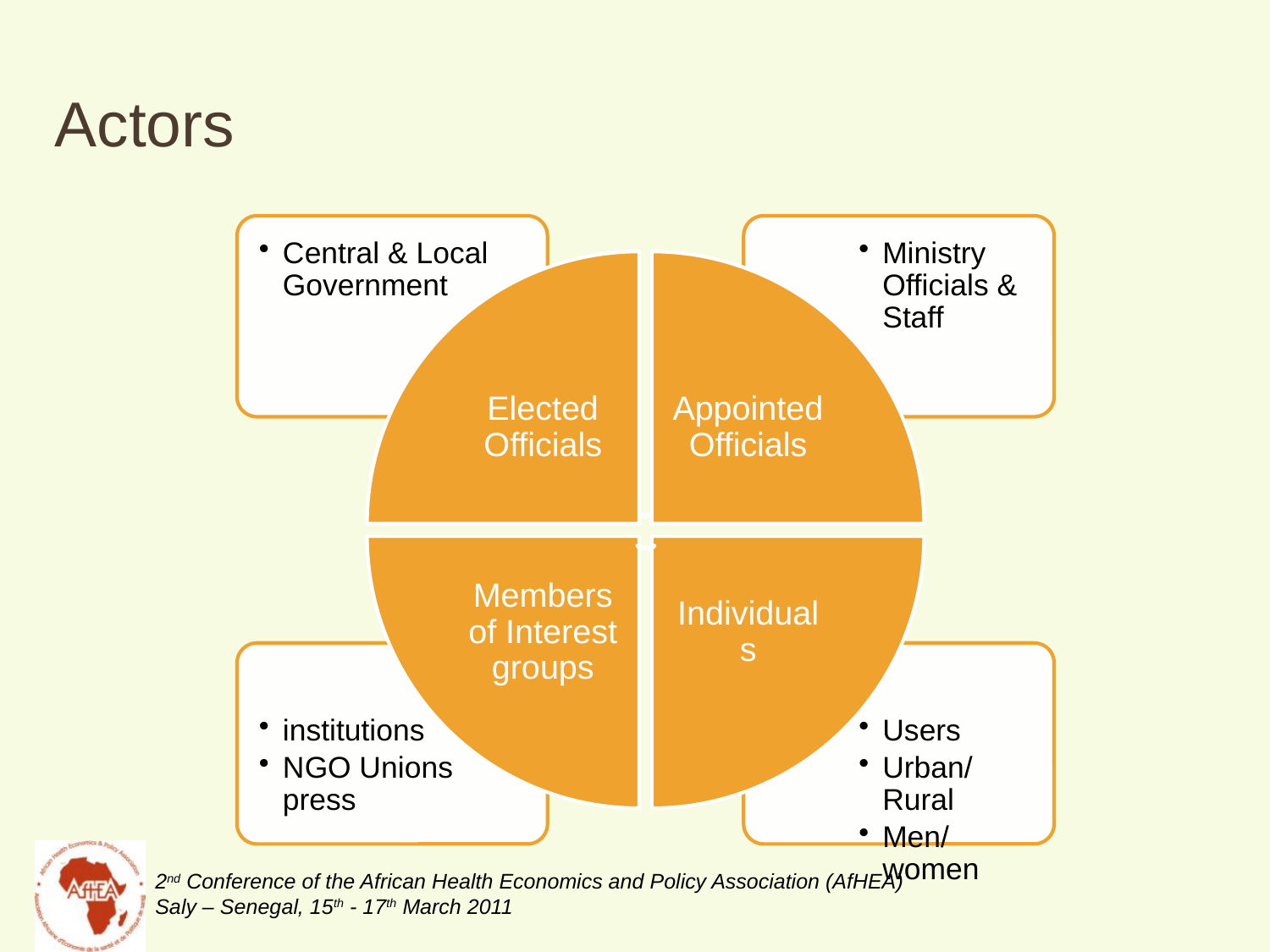

# Actors
Users
Urban/Rural
Men/women
institutions
NGO Unions press
Ministry Officials & Staff
Central & Local Government
Elected Officials
Appointed Officials
Individuals
Members of Interest groups